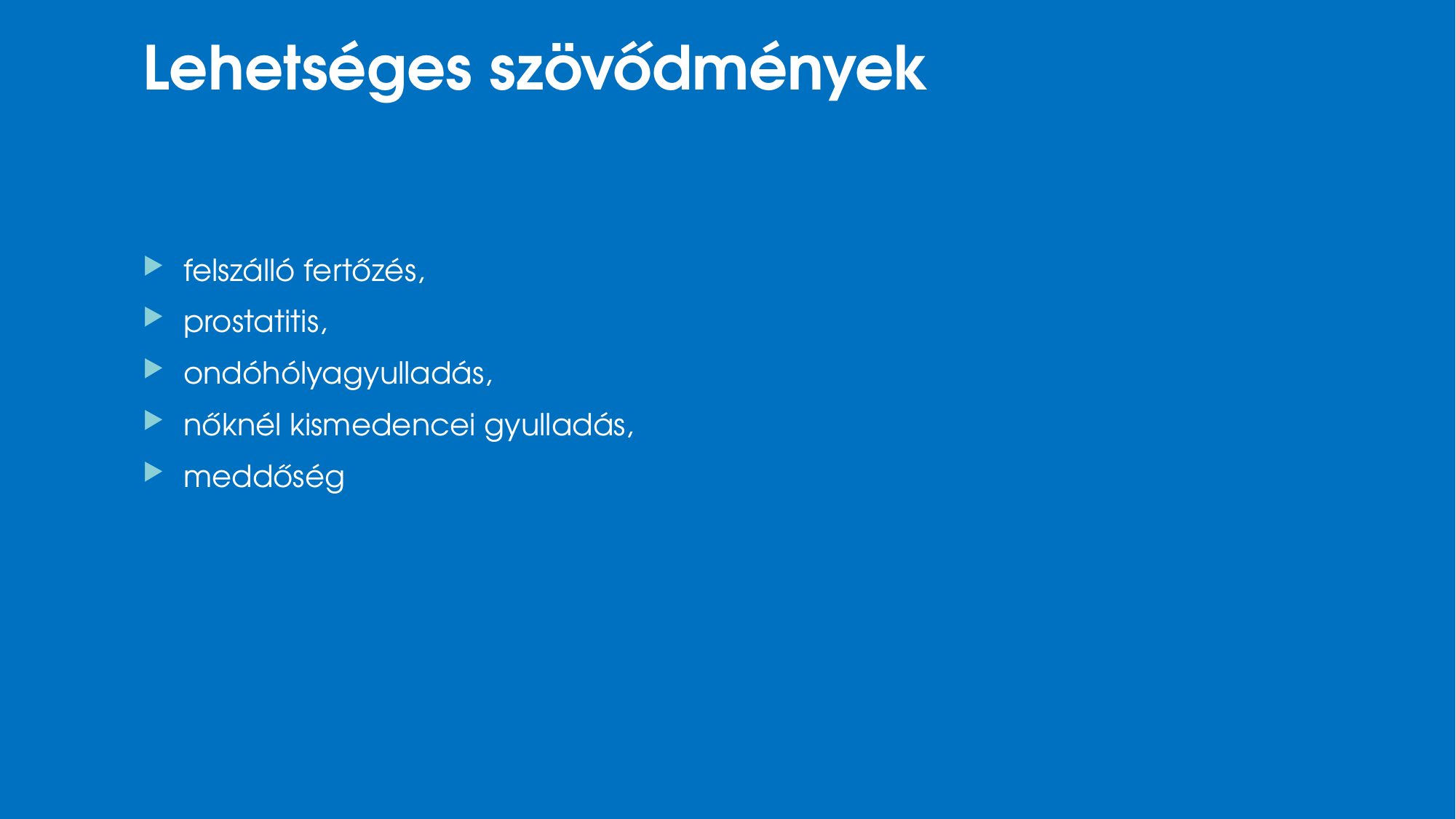

# Lehetséges szövődmények
felszálló fertőzés,
prostatitis,
ondóhólyagyulladás,
nőknél kismedencei gyulladás,
meddőség